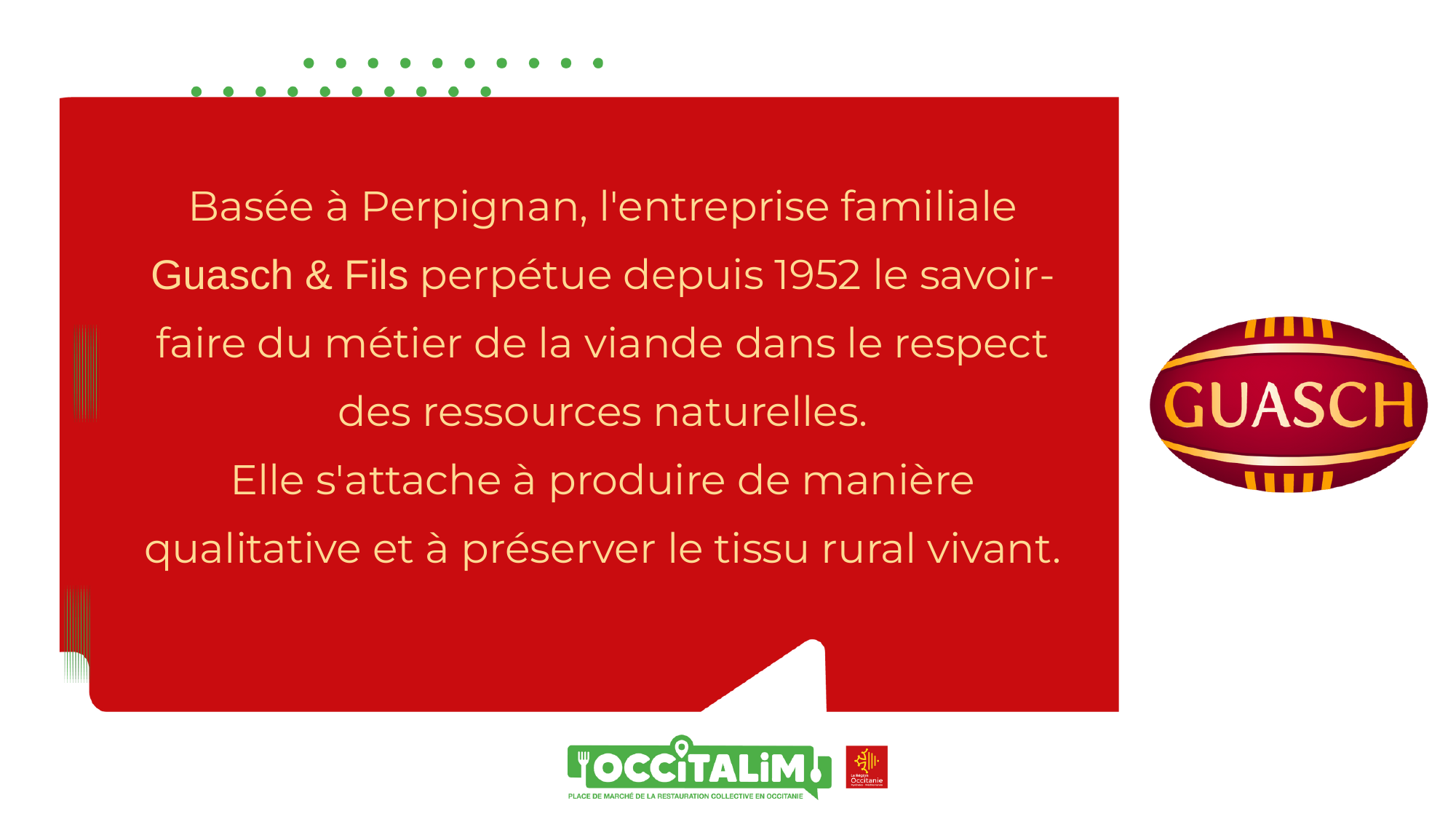

Basée à Perpignan, l'entreprise familiale Guasch & Fils perpétue depuis 1952 le savoir-faire du métier de la viande dans le respect des ressources naturelles.
Elle s'attache à produire de manière qualitative et à préserver le tissu rural vivant.